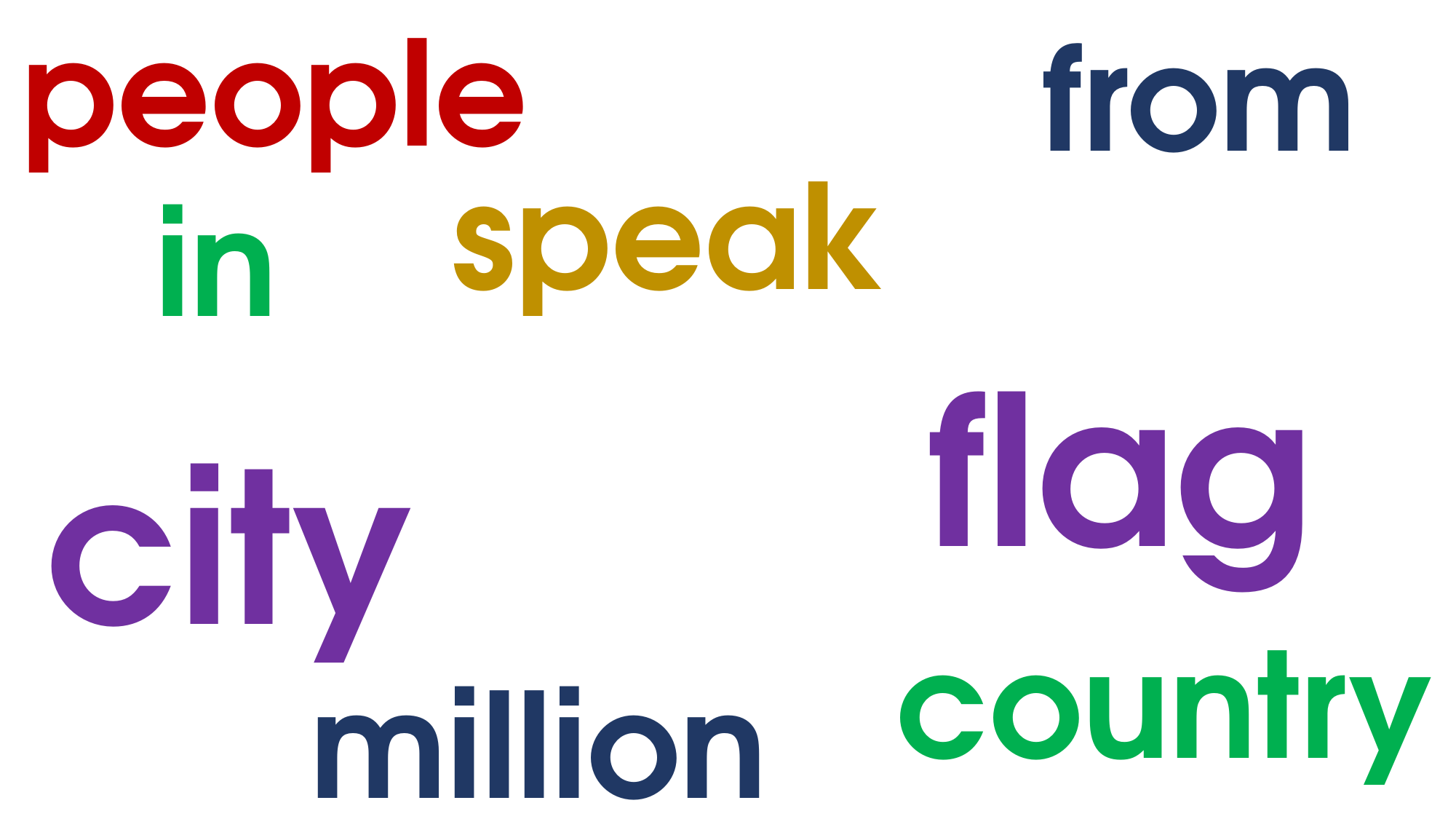

from
people
speak
in
flag
city
country
million